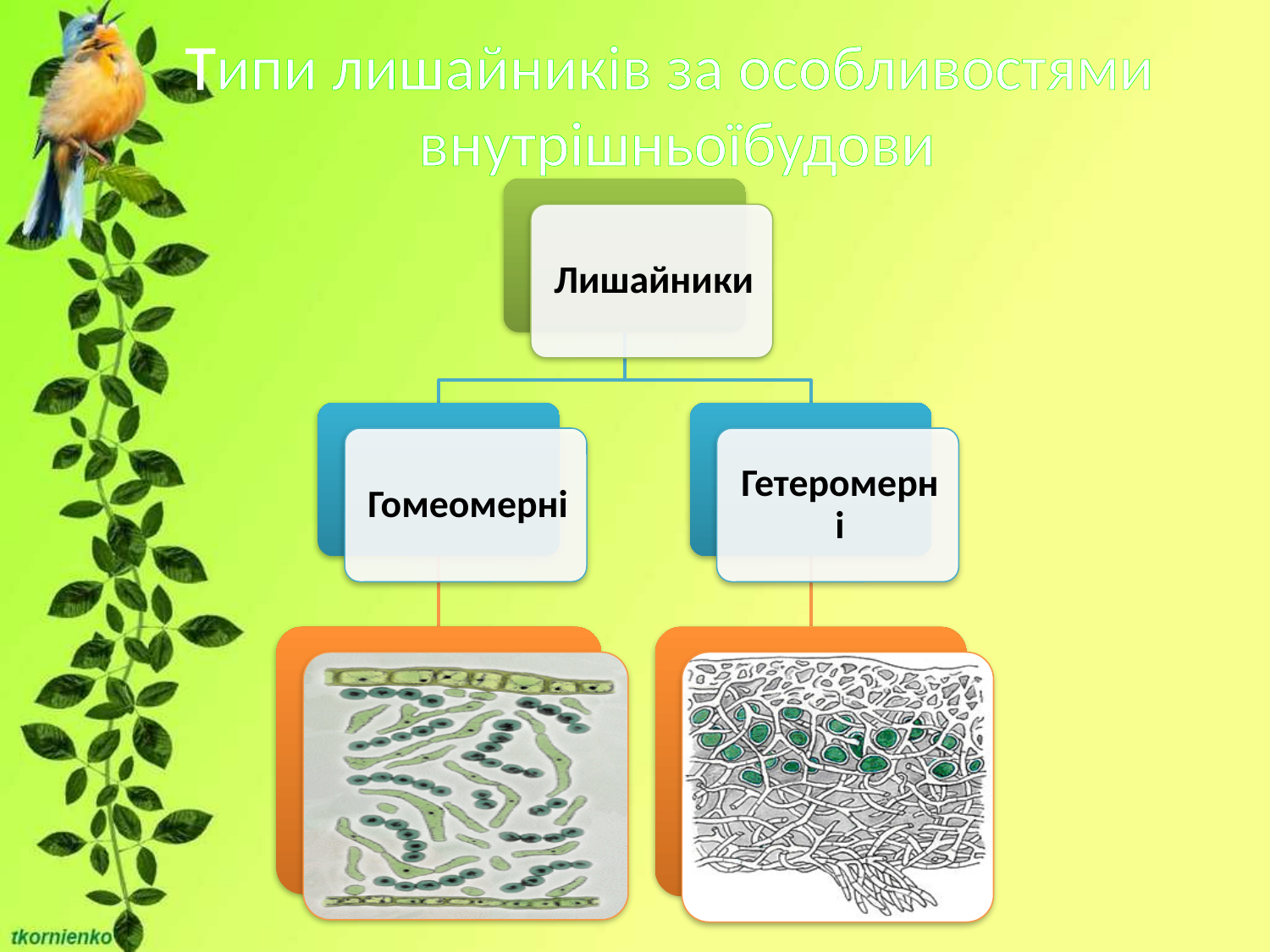

Типи лишайників за особливостями
внутрішньоїбудови
Лишайники
Гомеомерні

Гетеромерні